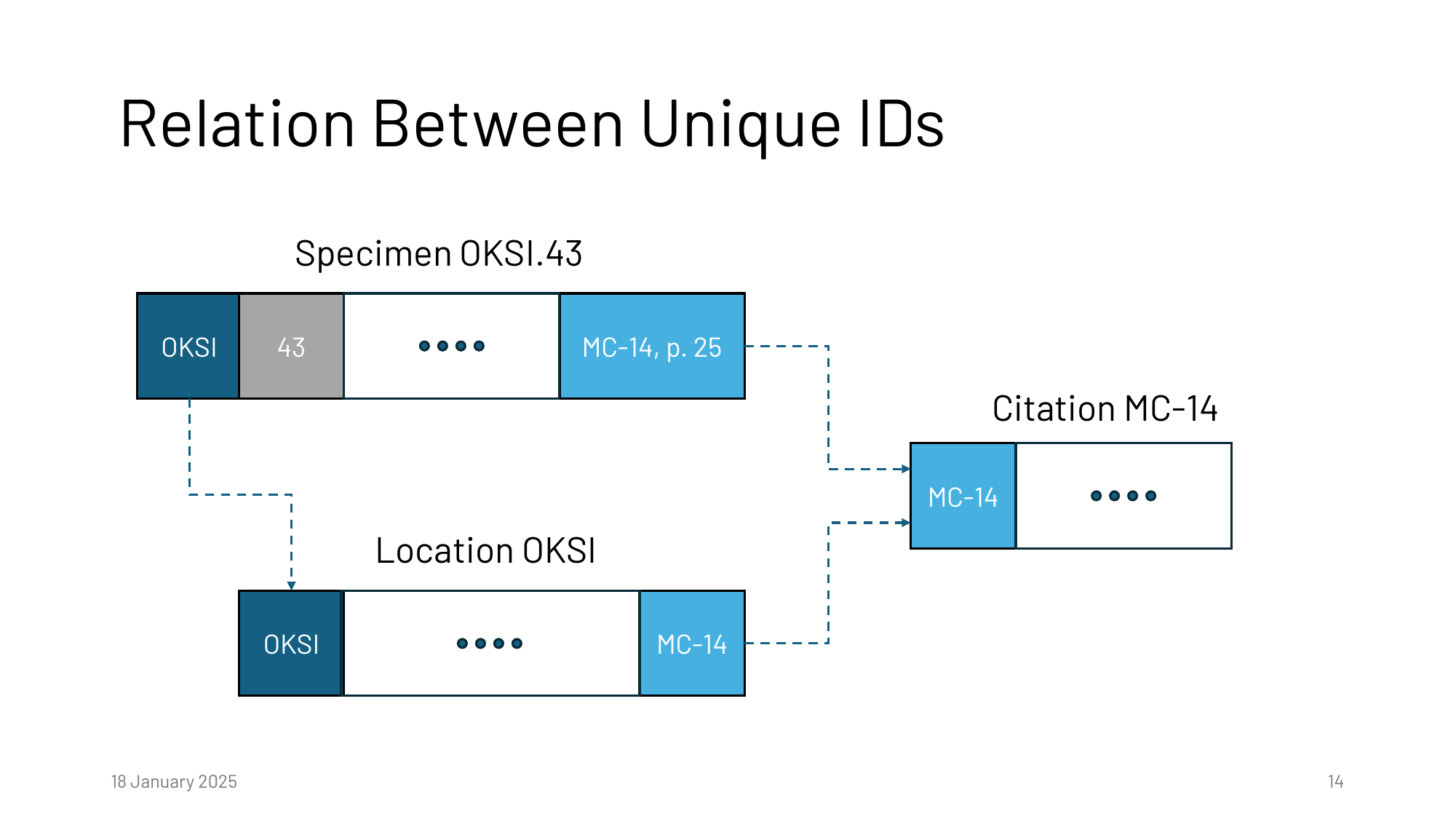

# Relation Between Unique IDs
Specimen OKSI.43
OKSI
43

MC-14, p. 25
Citation MC-14
MC-14

Location OKSI
OKSI
MC-14

18 January 2025
14